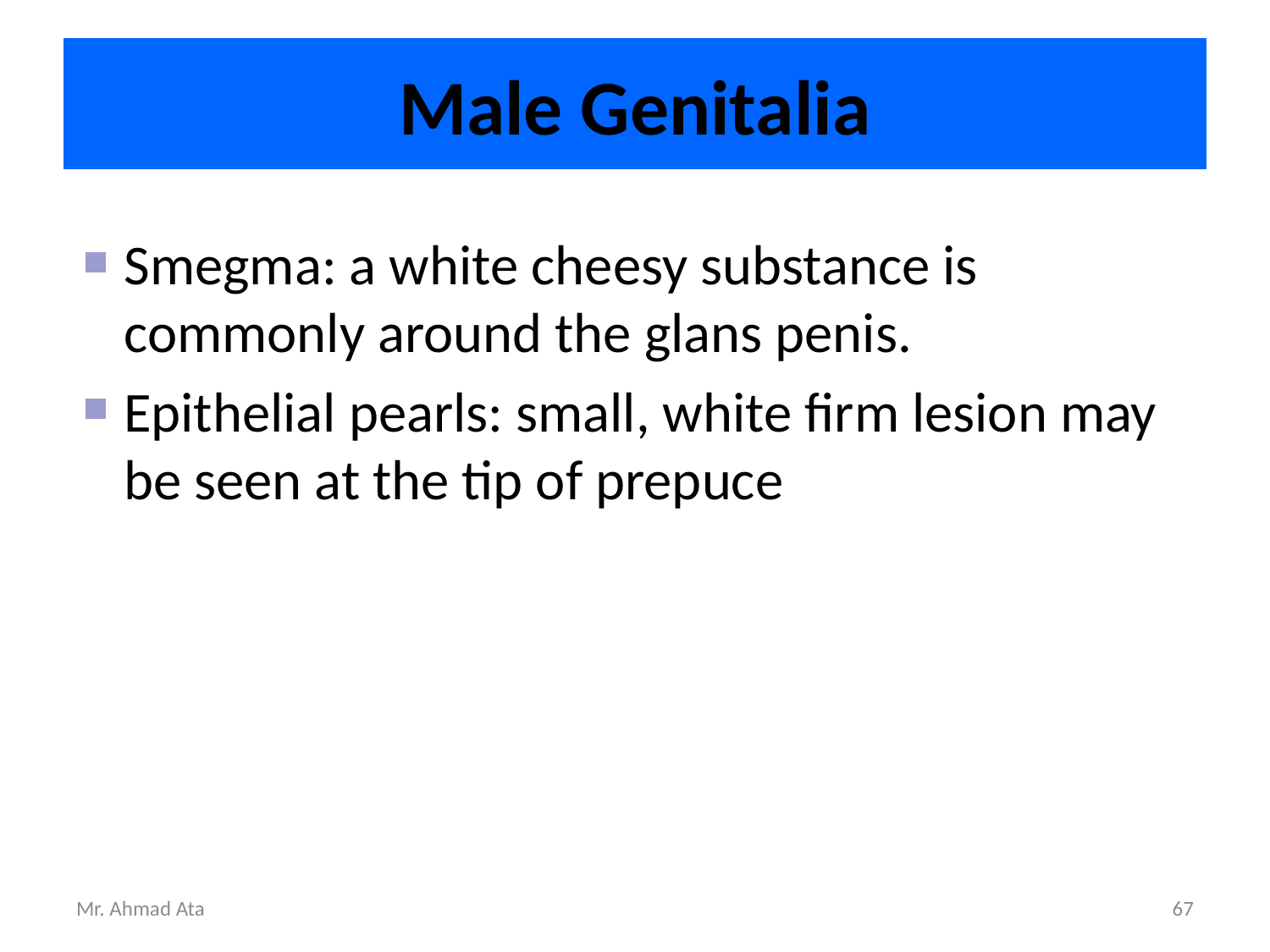

# Male Genitalia
Smegma: a white cheesy substance is commonly around the glans penis.
Epithelial pearls: small, white firm lesion may be seen at the tip of prepuce
Mr. Ahmad Ata
67